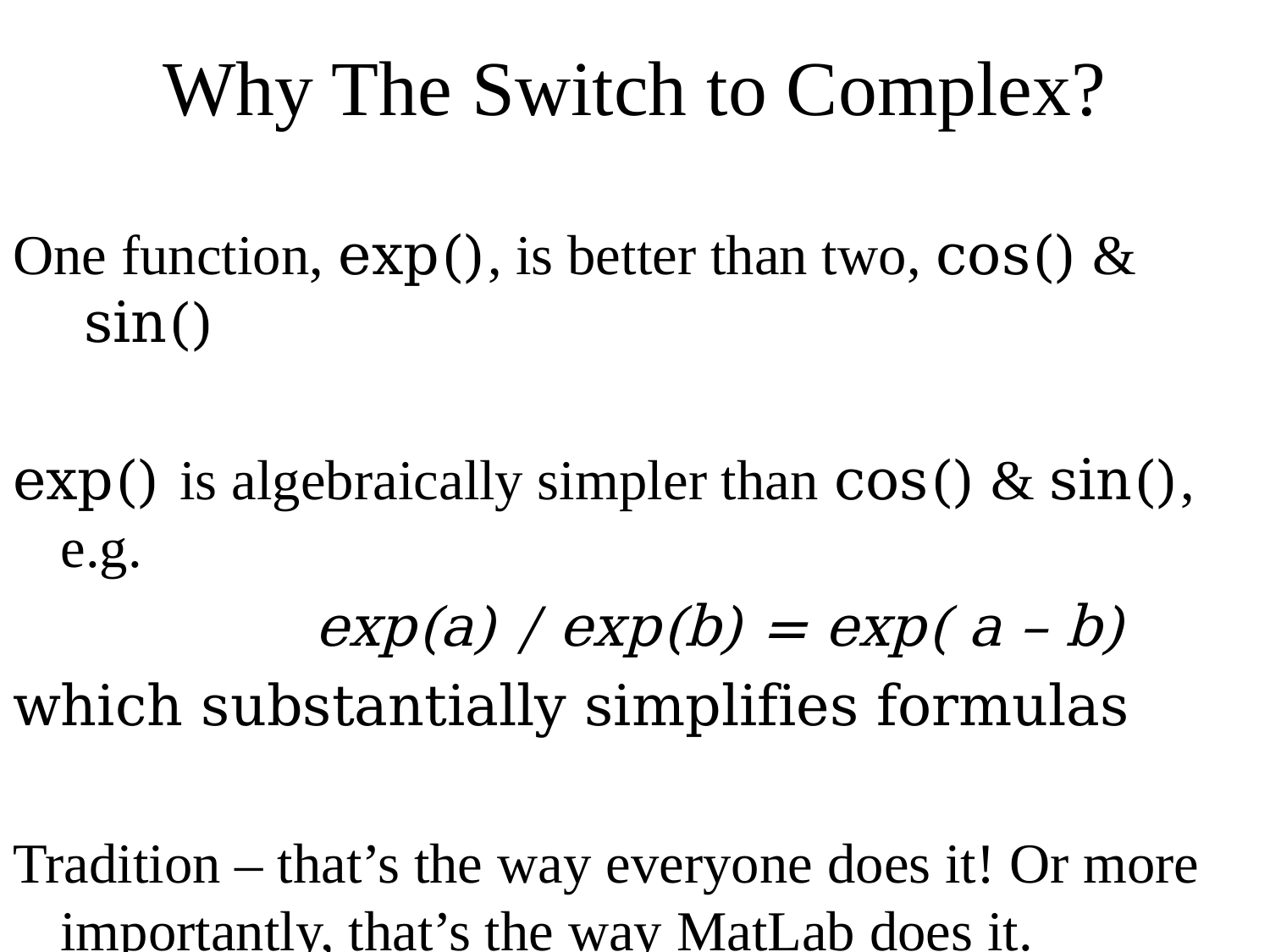

# Why The Switch to Complex?
One function, exp(), is better than two, cos() & sin()

exp() is algebraically simpler than cos() & sin(), e.g.
		         exp(a) / exp(b) = exp( a – b)
which substantially simplifies formulas

Tradition – that’s the way everyone does it! Or more importantly, that’s the way MatLab does it.